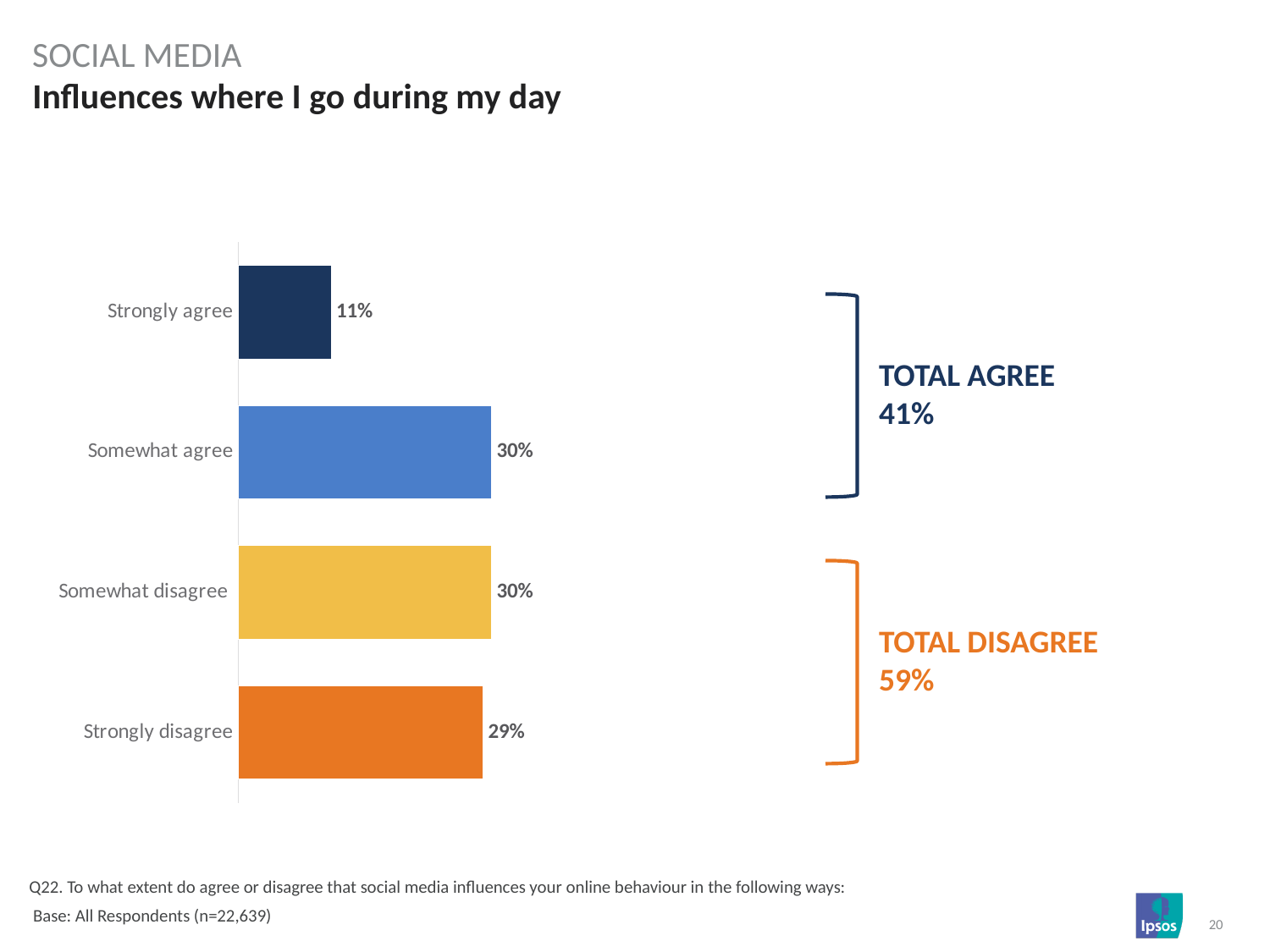

SOCIAL MEDIA
# Influences where I go during my day

### Chart

| Category | Column1 |
|---|---|
| Strongly agree | 0.11 |
| Somewhat agree | 0.3 |
| Somewhat disagree  | 0.3 |
| Strongly disagree | 0.29 |
TOTAL AGREE
41%

TOTAL DISAGREE
59%
Q22. To what extent do agree or disagree that social media influences your online behaviour in the following ways:
 Base: All Respondents (n=22,639)